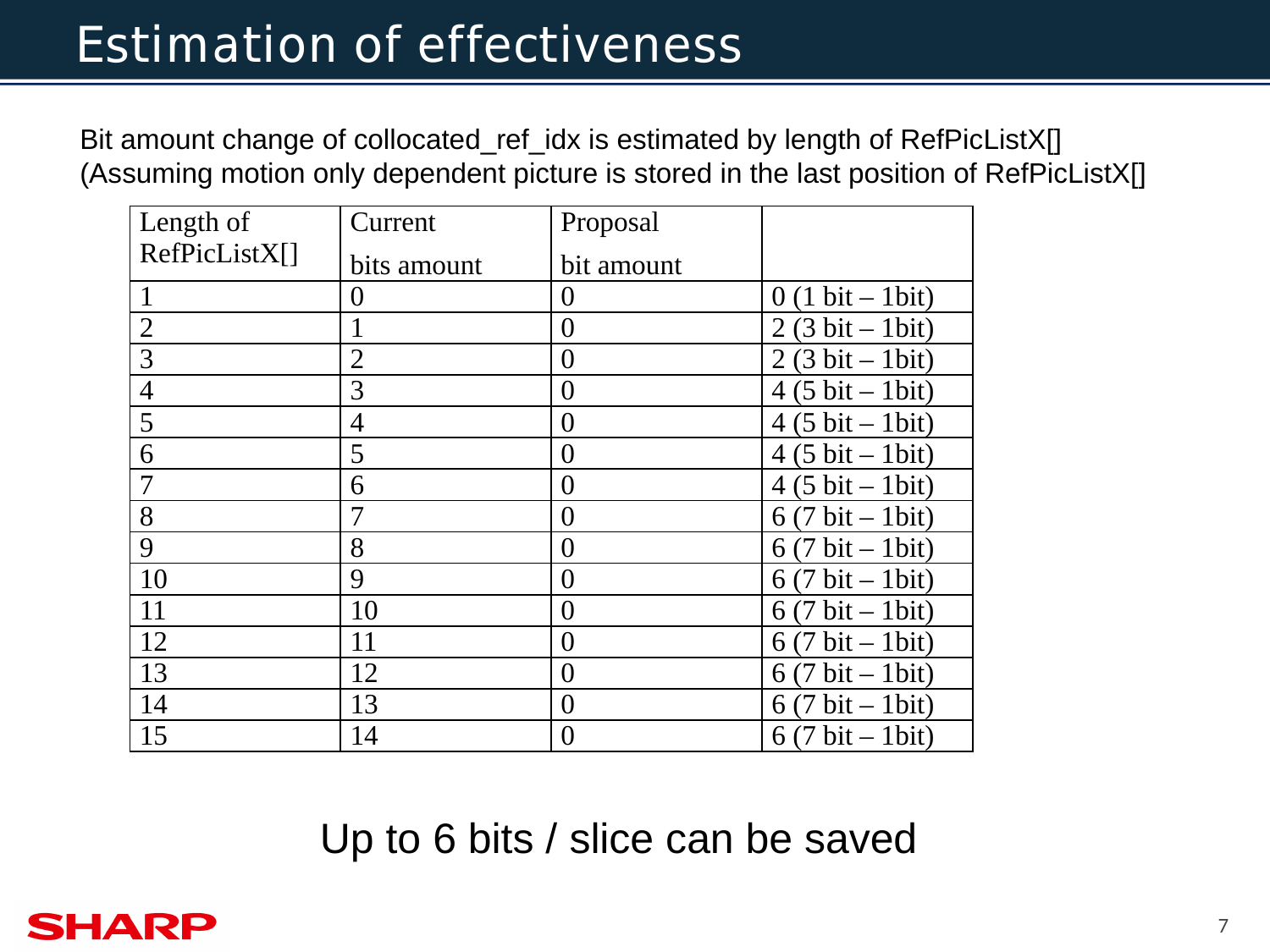

# Estimation of effectiveness
Bit amount change of collocated_ref_idx is estimated by length of RefPicListX[]
(Assuming motion only dependent picture is stored in the last position of RefPicListX[]
| Length of RefPicListX[] | Current bits amount | Proposal bit amount |  |
| --- | --- | --- | --- |
| 1 | 0 | 0 | 0 (1 bit – 1bit) |
| 2 | 1 | 0 | 2 (3 bit – 1bit) |
| 3 | 2 | 0 | 2 (3 bit – 1bit) |
| 4 | 3 | 0 | 4 (5 bit – 1bit) |
| 5 | 4 | 0 | 4 (5 bit – 1bit) |
| 6 | 5 | 0 | 4 (5 bit – 1bit) |
| 7 | 6 | 0 | 4 (5 bit – 1bit) |
| 8 | 7 | 0 | 6 (7 bit – 1bit) |
| 9 | 8 | 0 | 6 (7 bit – 1bit) |
| 10 | 9 | 0 | 6 (7 bit – 1bit) |
| 11 | 10 | 0 | 6 (7 bit – 1bit) |
| 12 | 11 | 0 | 6 (7 bit – 1bit) |
| 13 | 12 | 0 | 6 (7 bit – 1bit) |
| 14 | 13 | 0 | 6 (7 bit – 1bit) |
| 15 | 14 | 0 | 6 (7 bit – 1bit) |
Up to 6 bits / slice can be saved
7